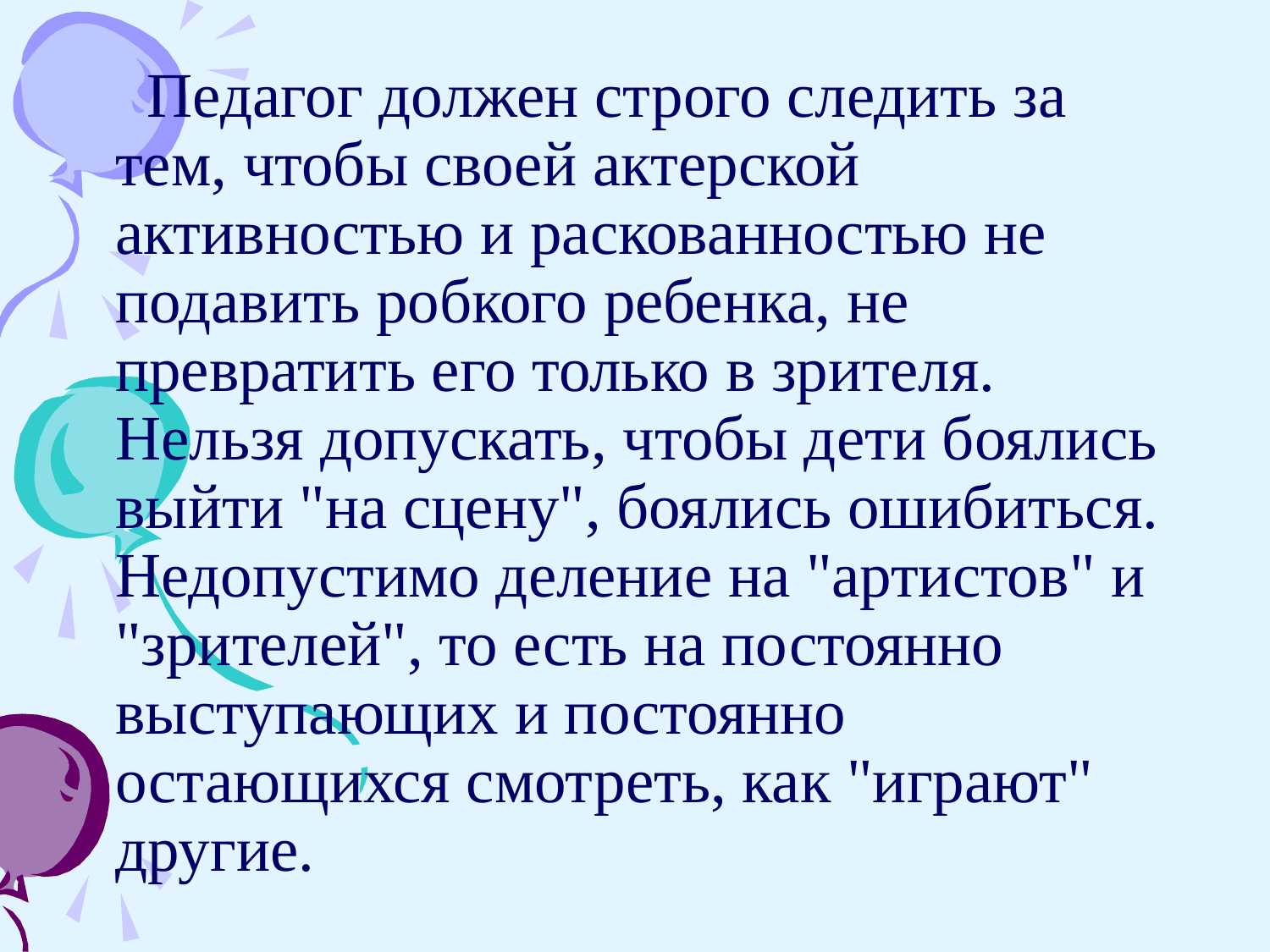

Педагог должен строго следить за тем, чтобы своей актерской активностью и раскованностью не подавить робкого ребенка, не превратить его только в зрителя. Нельзя допускать, чтобы дети боялись выйти "на сцену", боялись ошибиться. Недопустимо деление на "артистов" и "зрителей", то есть на постоянно выступающих и постоянно остающихся смотреть, как "играют" другие.